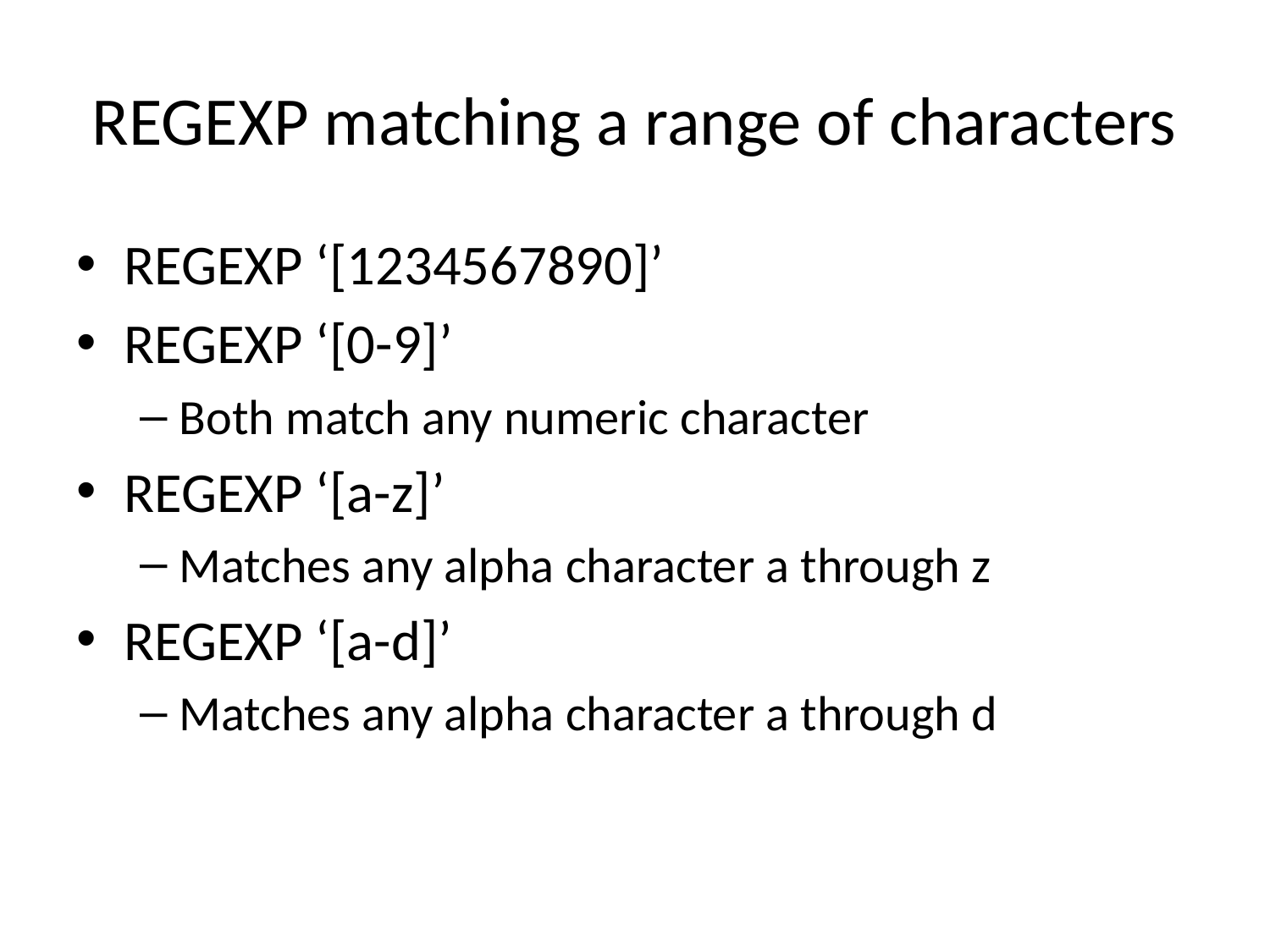

# REGEXP matching a range of characters
REGEXP ‘[1234567890]’
REGEXP ‘[0-9]’
Both match any numeric character
REGEXP ‘[a-z]’
Matches any alpha character a through z
REGEXP ‘[a-d]’
Matches any alpha character a through d